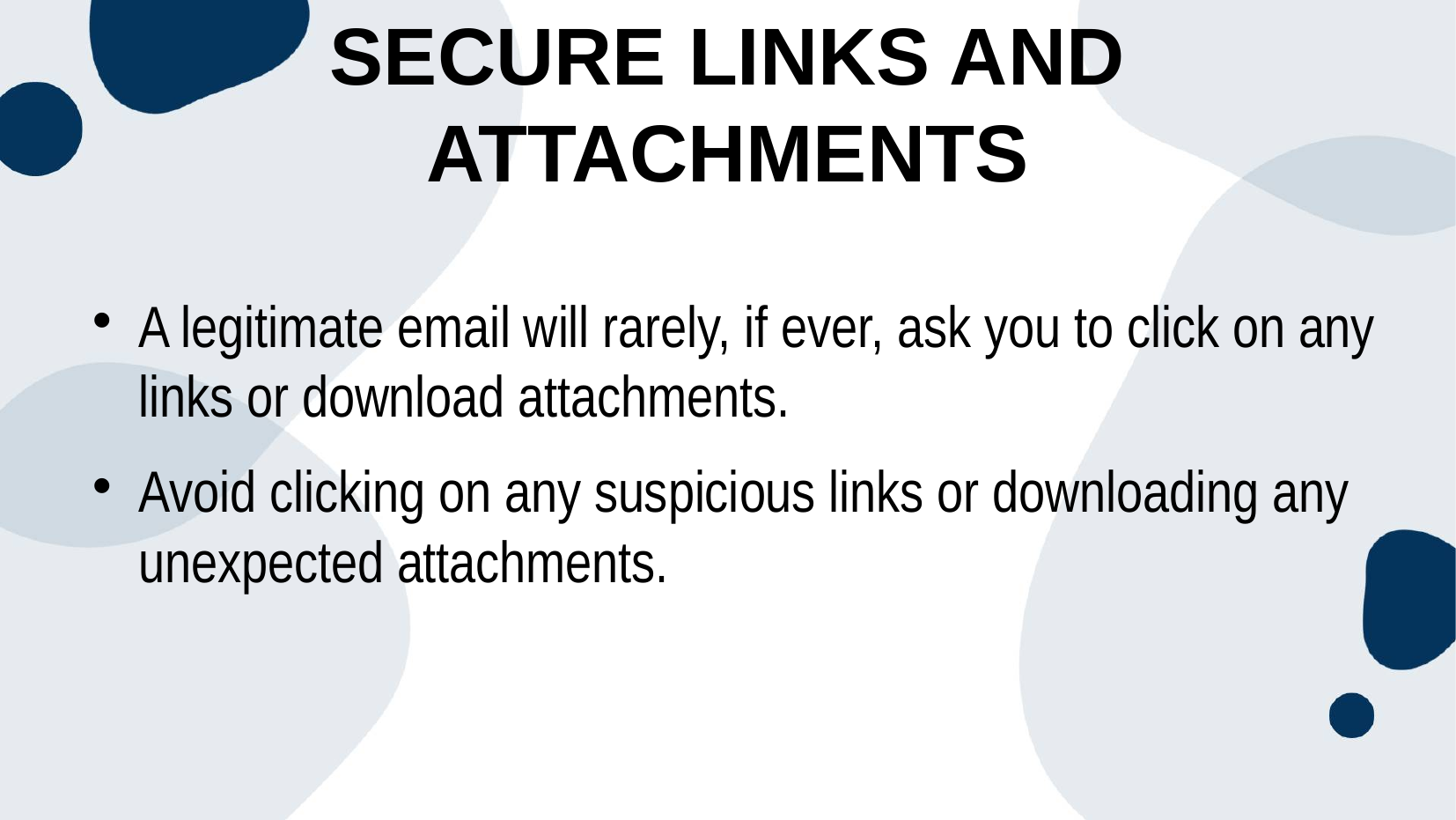

# Secure links and attachments
A legitimate email will rarely, if ever, ask you to click on any links or download attachments.
Avoid clicking on any suspicious links or downloading any unexpected attachments.